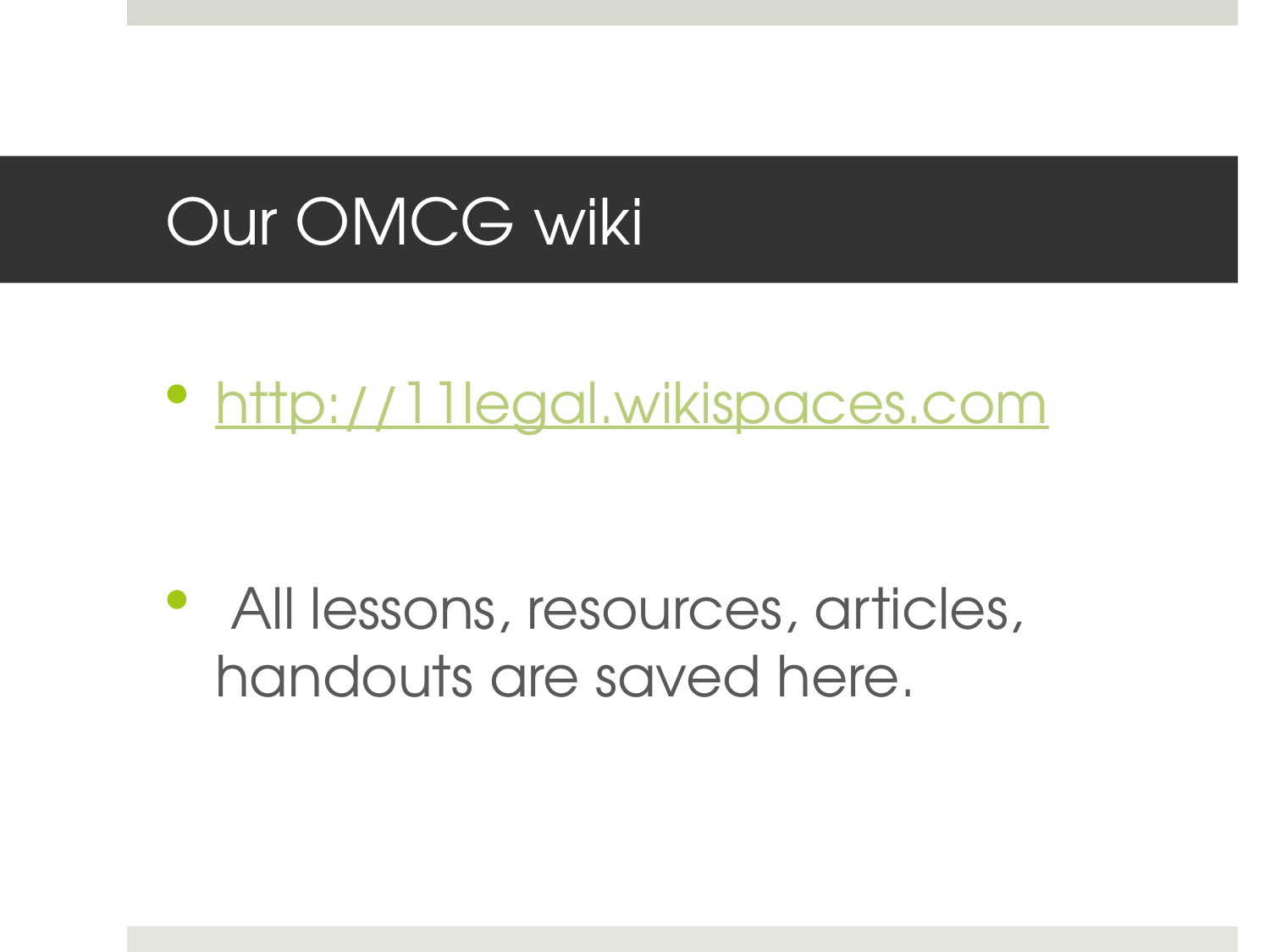

# Our OMCG wiki
http://11legal.wikispaces.com

 All lessons, resources, articles, handouts are saved here.